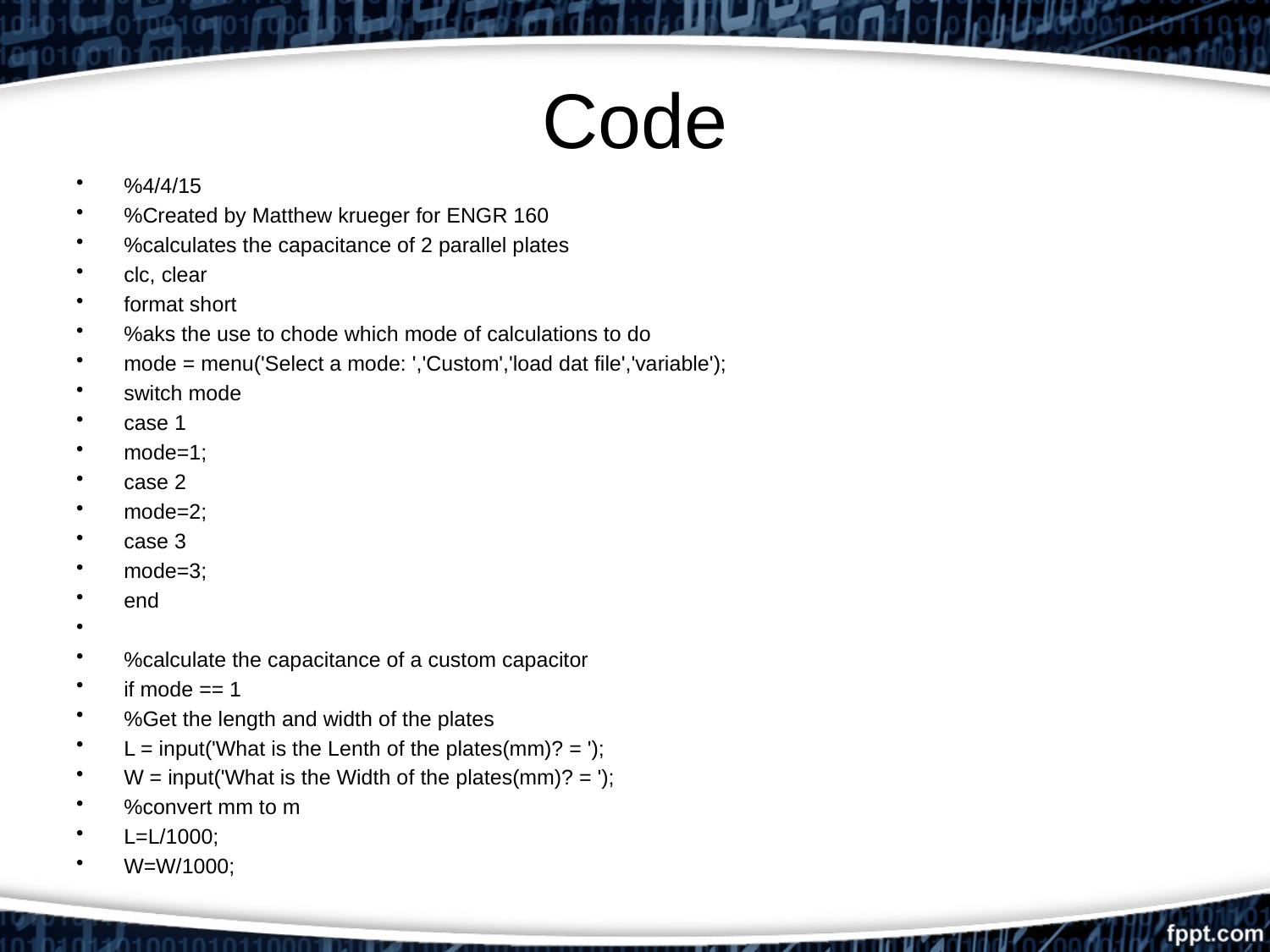

# Code
%4/4/15
%Created by Matthew krueger for ENGR 160
%calculates the capacitance of 2 parallel plates
clc, clear
format short
%aks the use to chode which mode of calculations to do
mode = menu('Select a mode: ','Custom','load dat file','variable');
switch mode
case 1
mode=1;
case 2
mode=2;
case 3
mode=3;
end

%calculate the capacitance of a custom capacitor
if mode == 1
%Get the length and width of the plates
L = input('What is the Lenth of the plates(mm)? = ');
W = input('What is the Width of the plates(mm)? = ');
%convert mm to m
L=L/1000;
W=W/1000;